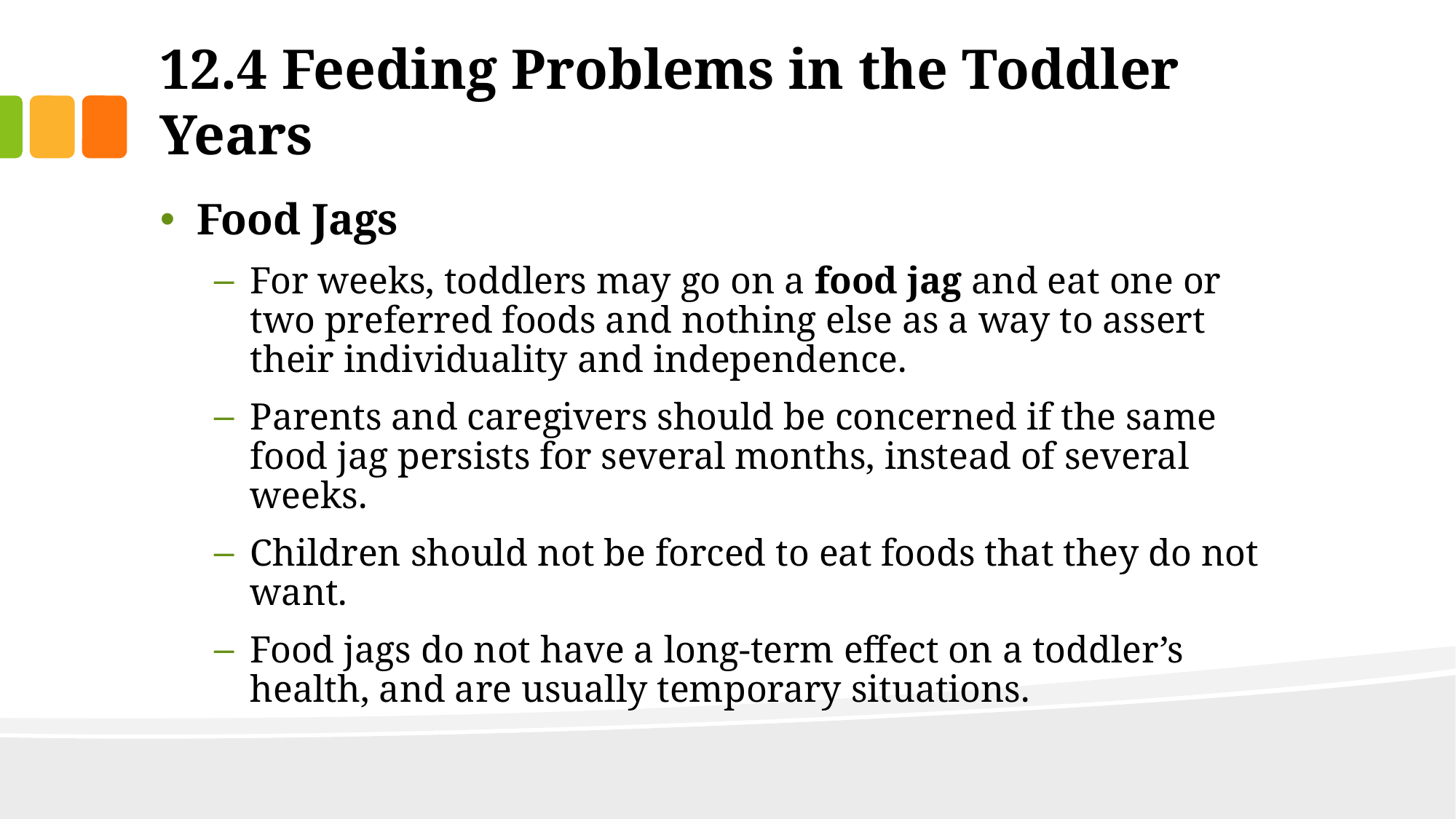

# 12.4 Feeding Problems in the Toddler Years
Food Jags
For weeks, toddlers may go on a food jag and eat one or two preferred foods and nothing else as a way to assert their individuality and independence.
Parents and caregivers should be concerned if the same food jag persists for several months, instead of several weeks.
Children should not be forced to eat foods that they do not want.
Food jags do not have a long-term effect on a toddler’s health, and are usually temporary situations.